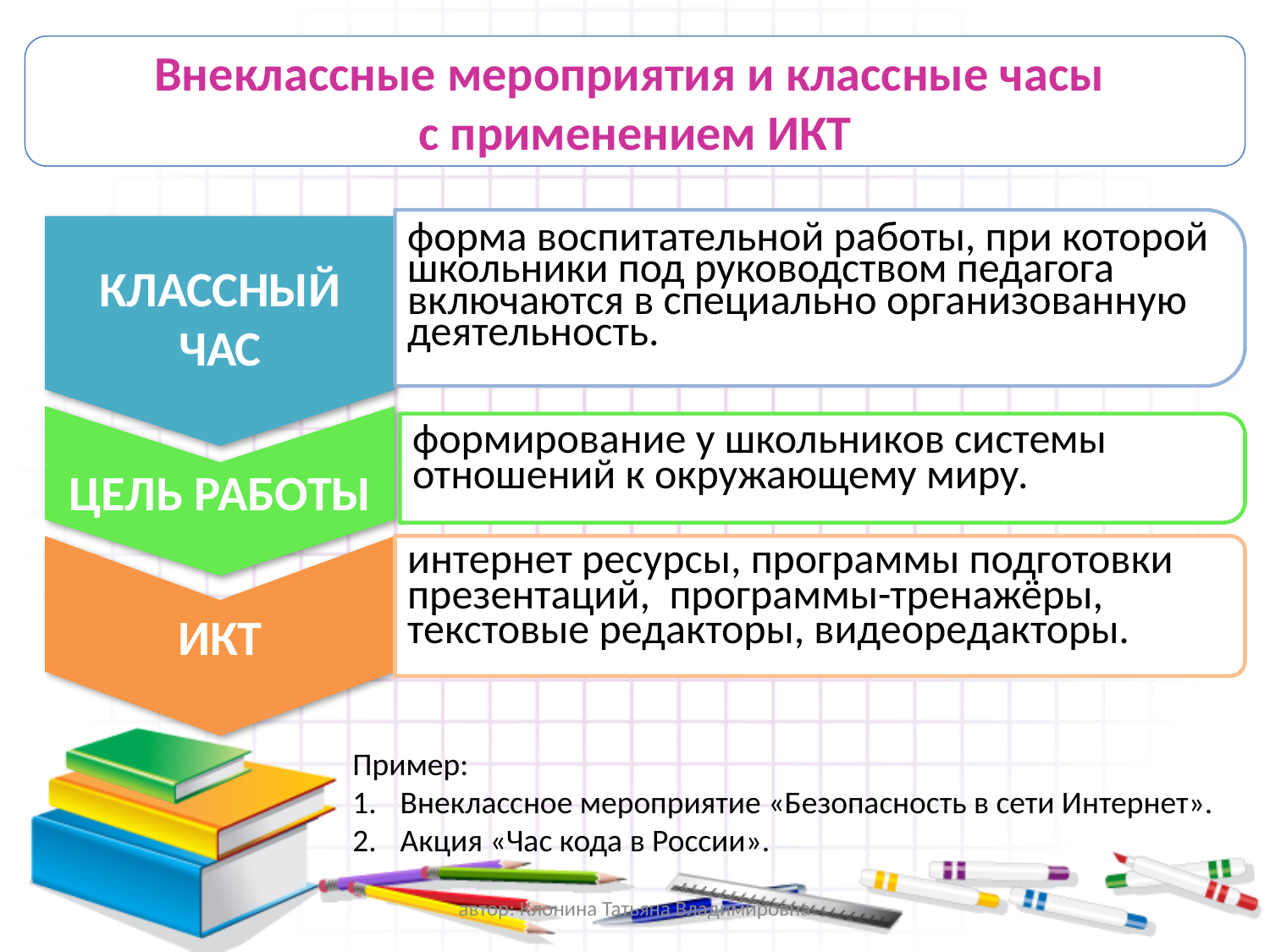

форма воспитательной работы, при которой школьники под руководством педагога включаются в специально организованную деятельность.
Внеклассные мероприятия и классные часы
с применением ИКТ
формирование у школьников системы отношений к окружающему миру.
КЛАССНЫЙ ЧАС
интернет ресурсы, программы подготовки презентаций,  программы-тренажёры, текстовые редакторы, видеоредакторы.
ЦЕЛЬ РАБОТЫ
ИКТ
Пример:
Внеклассное мероприятие «Безопасность в сети Интернет».
Акция «Час кода в России».
автор: Клонина Татьяна Владимировна